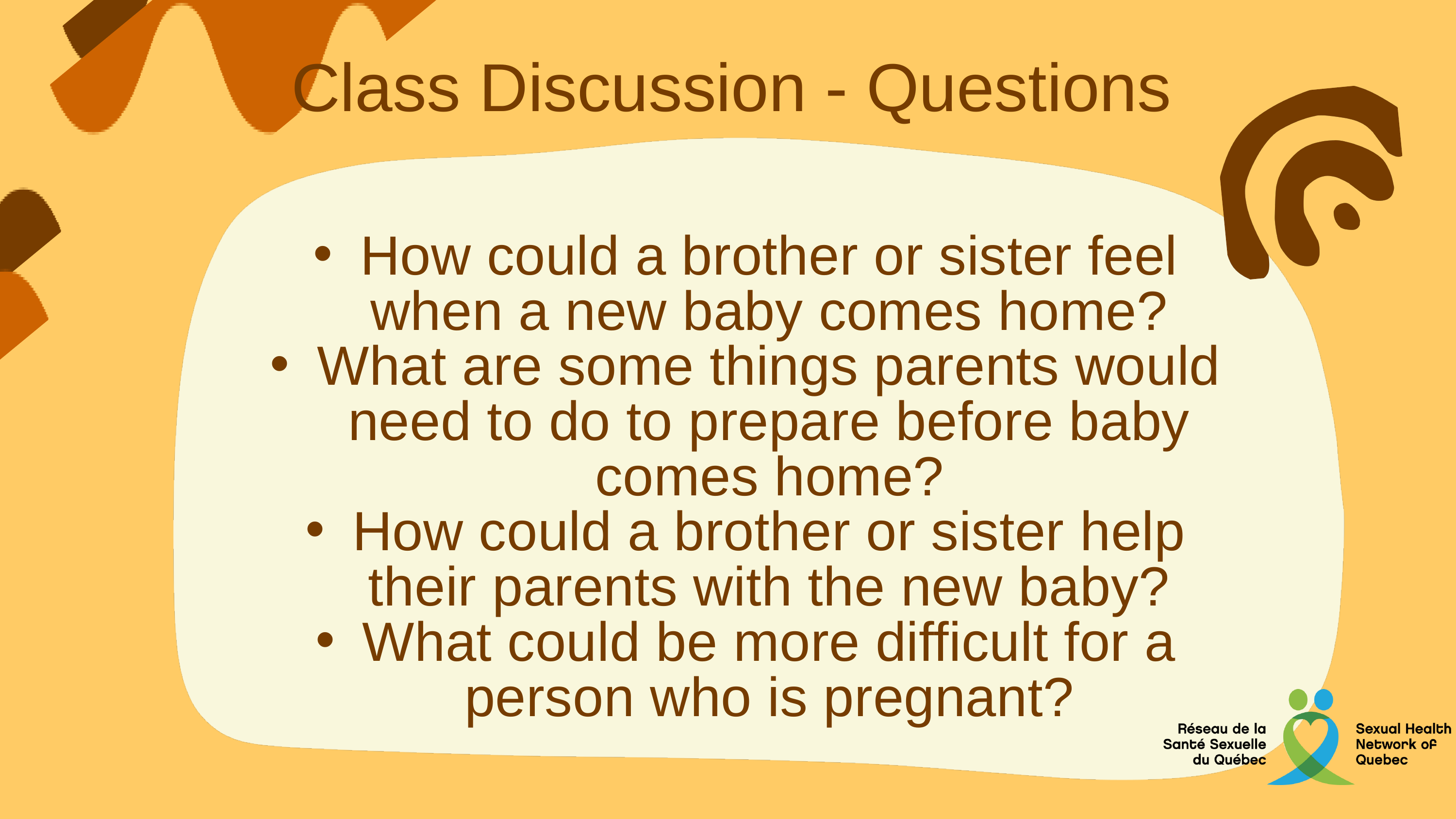

Class Discussion - Questions

How could a brother or sister feel when a new baby comes home?
What are some things parents would need to do to prepare before baby comes home?
How could a brother or sister help their parents with the new baby?
What could be more difficult for a person who is pregnant?